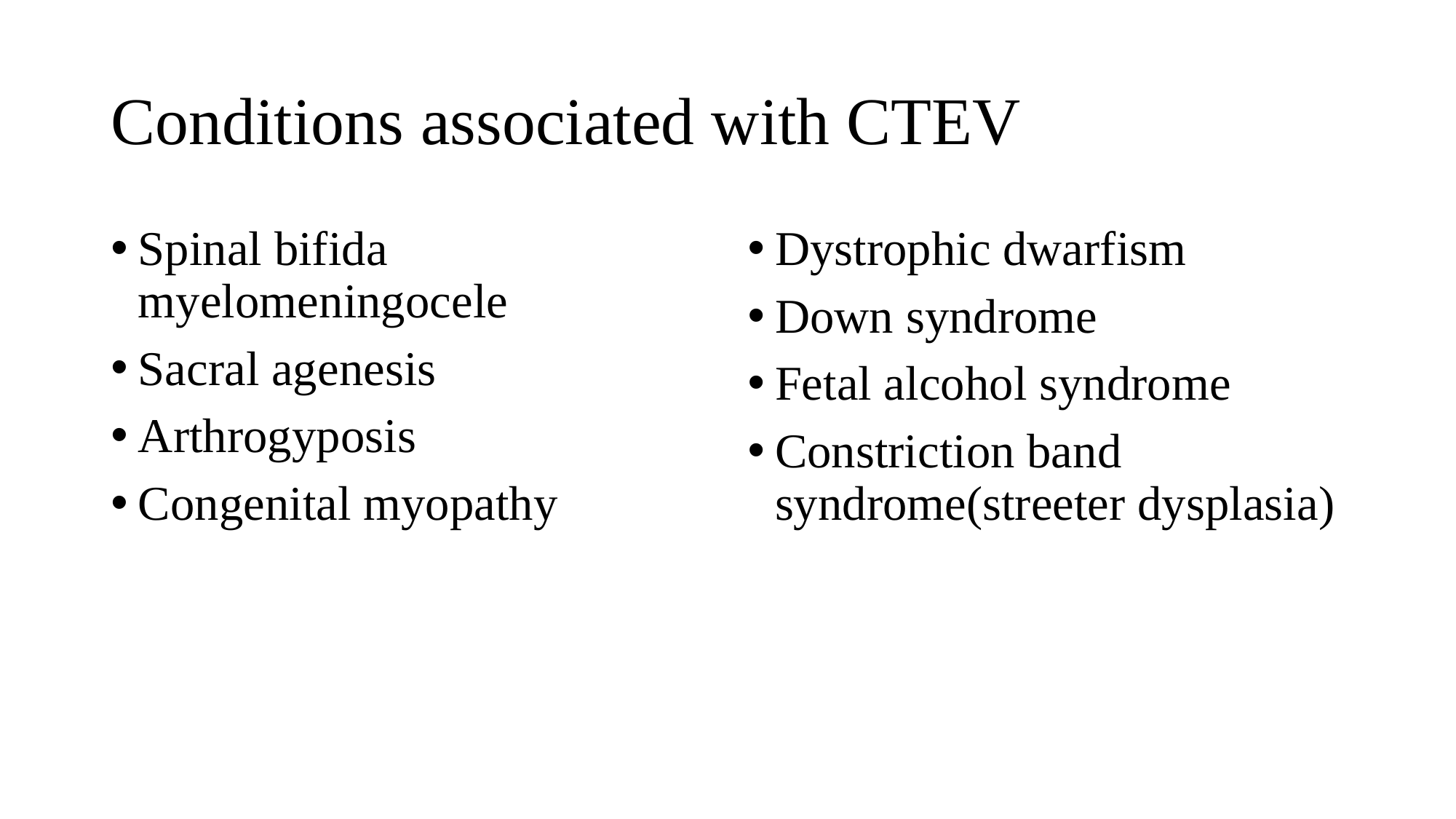

# Conditions associated with CTEV
Spinal bifida myelomeningocele
Sacral agenesis
Arthrogyposis
Congenital myopathy

Dystrophic dwarfism
Down syndrome
Fetal alcohol syndrome
Constriction band syndrome(streeter dysplasia)